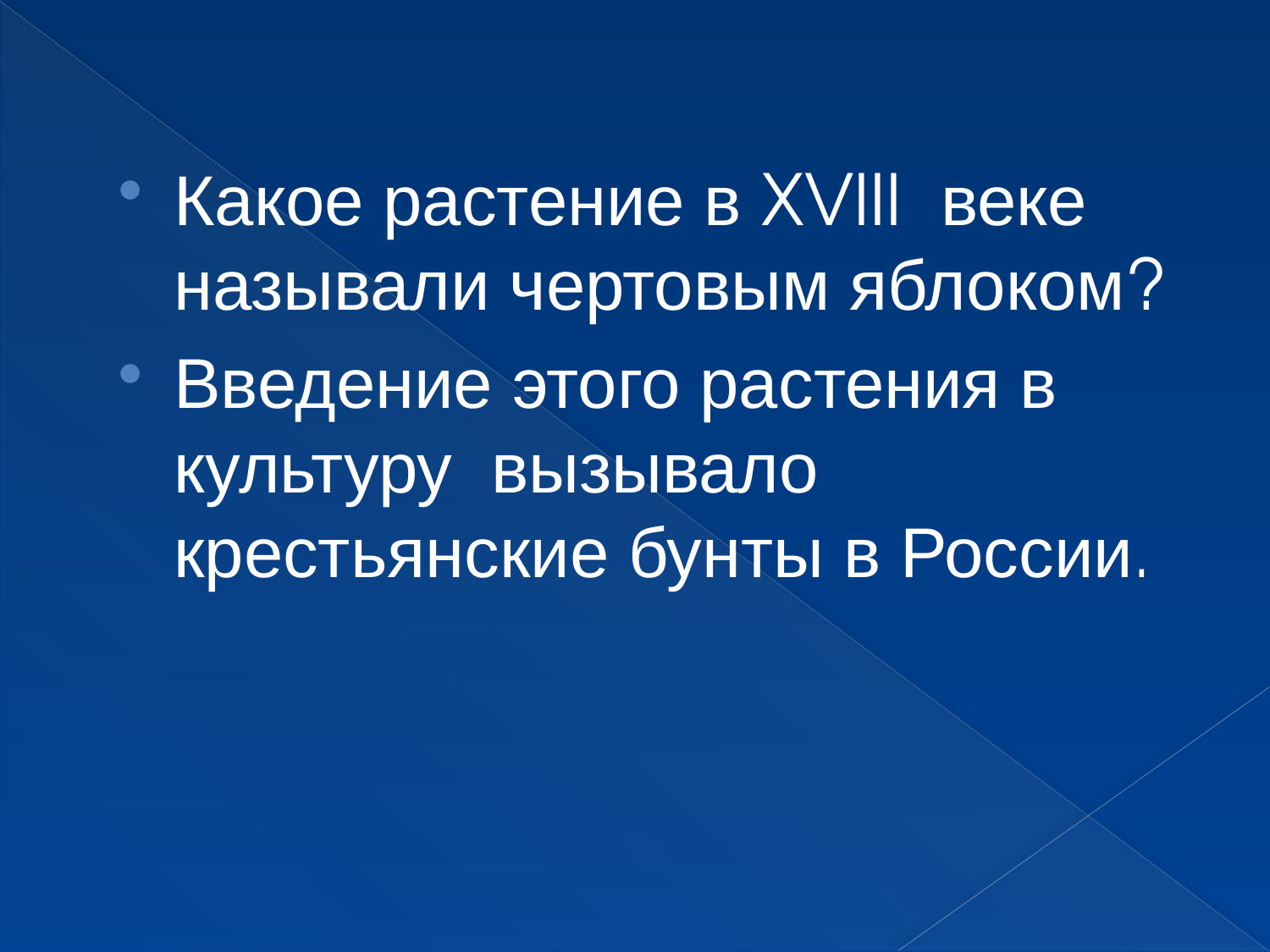

Какое растение в XVIII  веке называли чертовым яблоком?
Введение этого растения в культуру  вызывало крестьянские бунты в России.